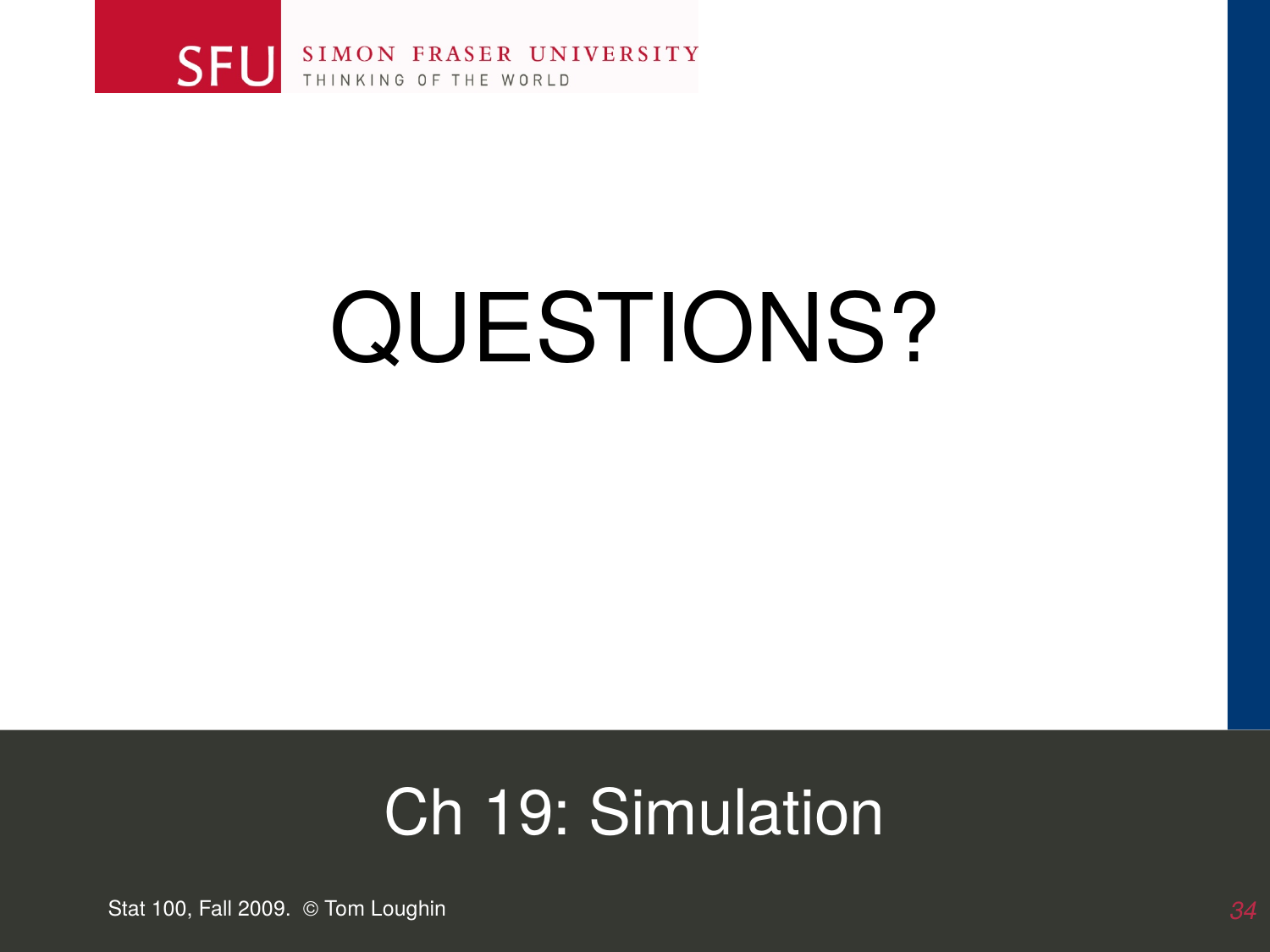

QUESTIONS?
# Ch 19: Simulation
Stat 100, Fall 2009.  © Tom Loughin
34